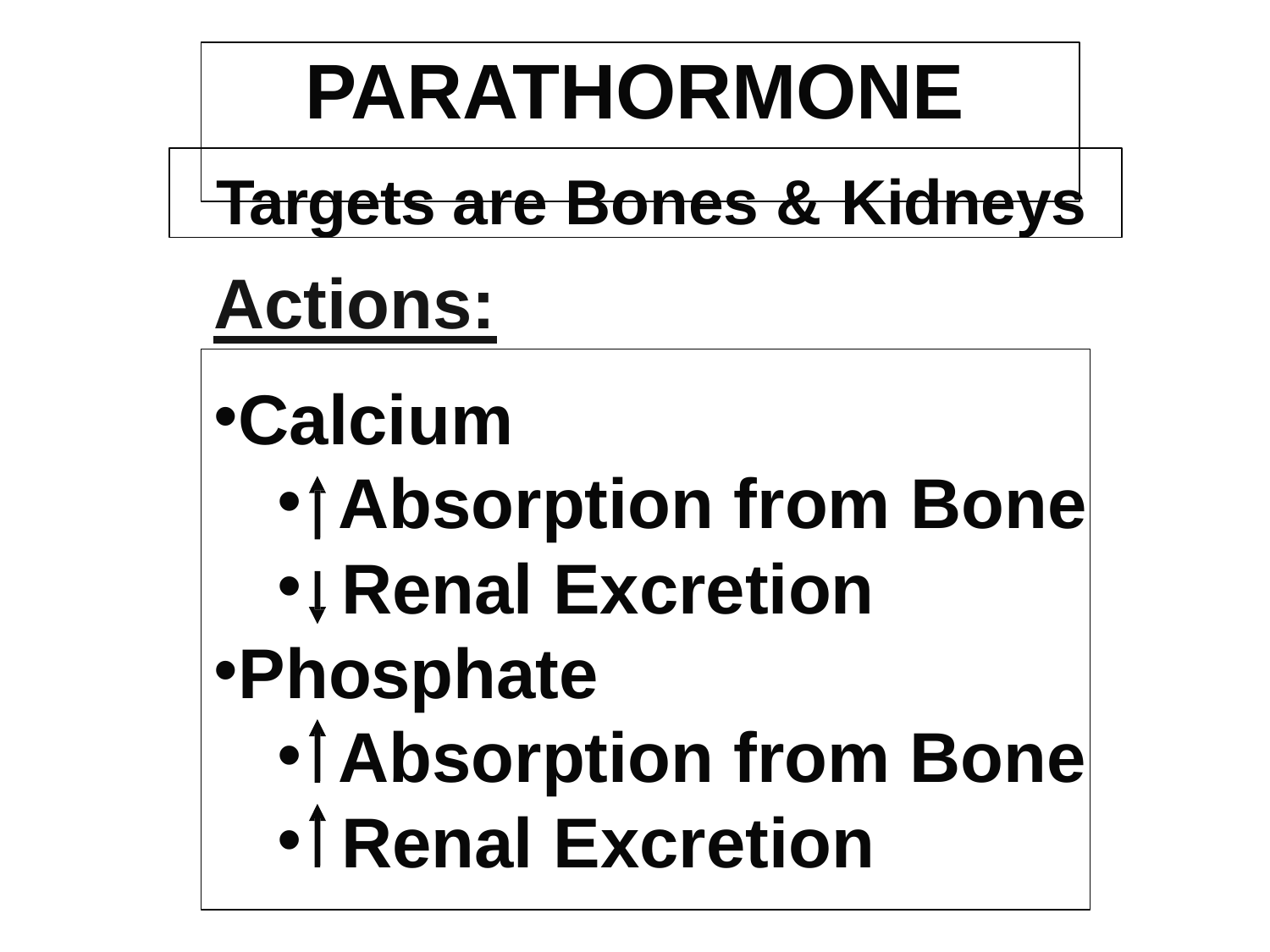

# PARATHORMONE
Targets are Bones & Kidneys
Actions:
Calcium
Absorption from Bone
Renal Excretion
Phosphate
Absorption from Bone
Renal Excretion